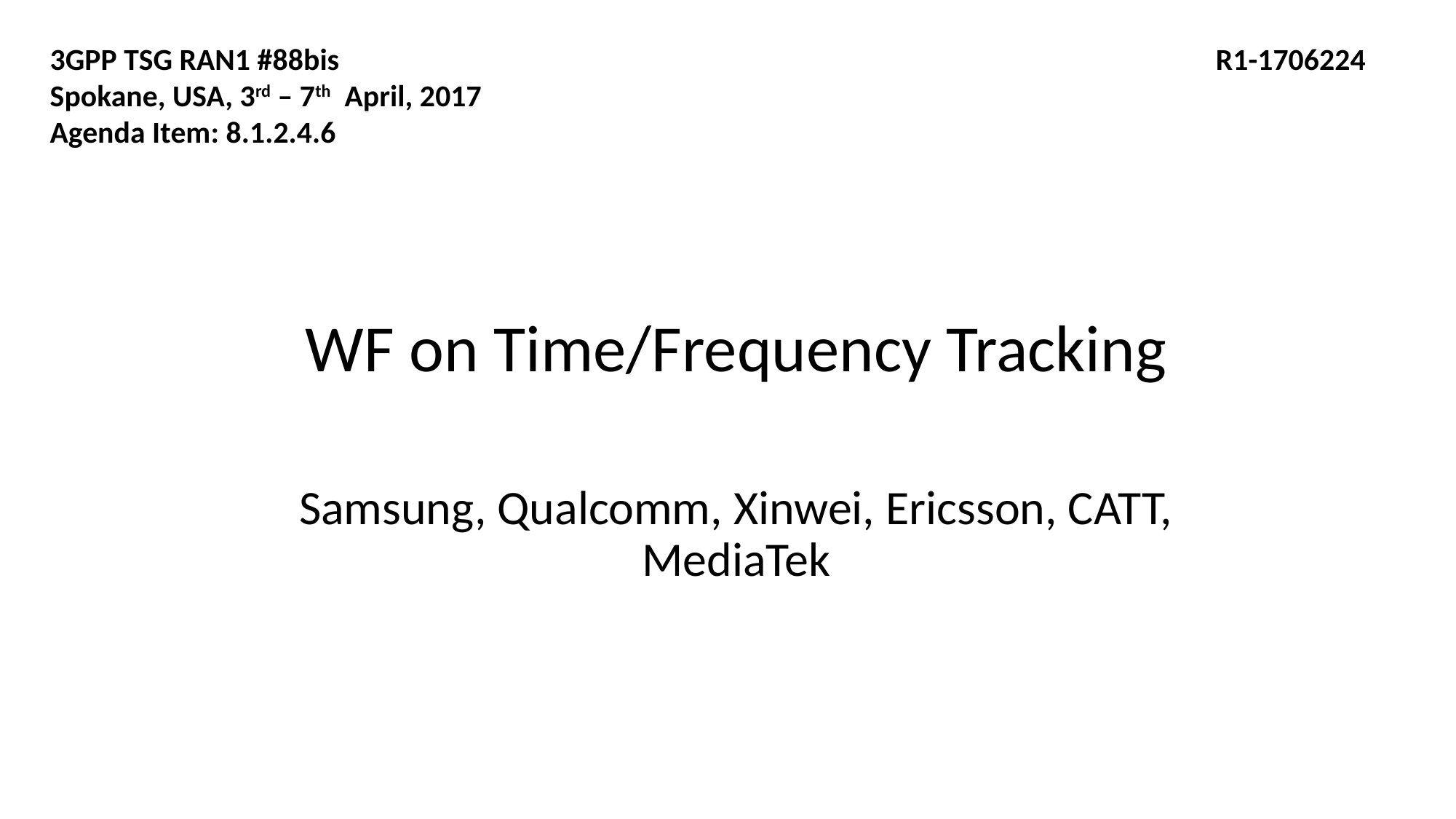

3GPP TSG RAN1 #88bis	R1-1706224
Spokane, USA, 3rd – 7th  April, 2017
Agenda Item: 8.1.2.4.6
# WF on Time/Frequency Tracking Samsung, Qualcomm, Xinwei, Ericsson, CATT, MediaTek